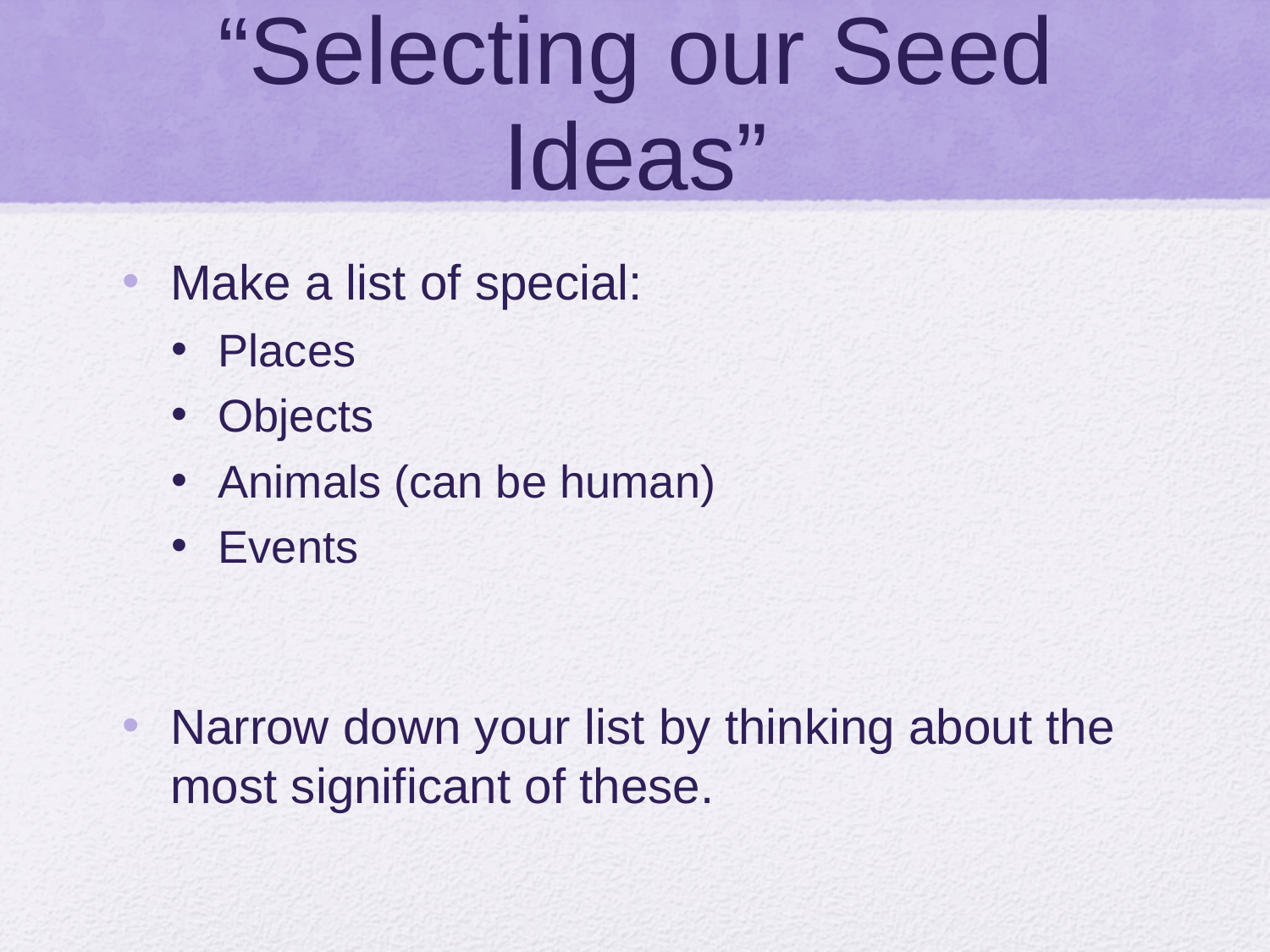

# “Selecting our Seed Ideas”
Make a list of special:
Places
Objects
Animals (can be human)
Events

Narrow down your list by thinking about the most significant of these.